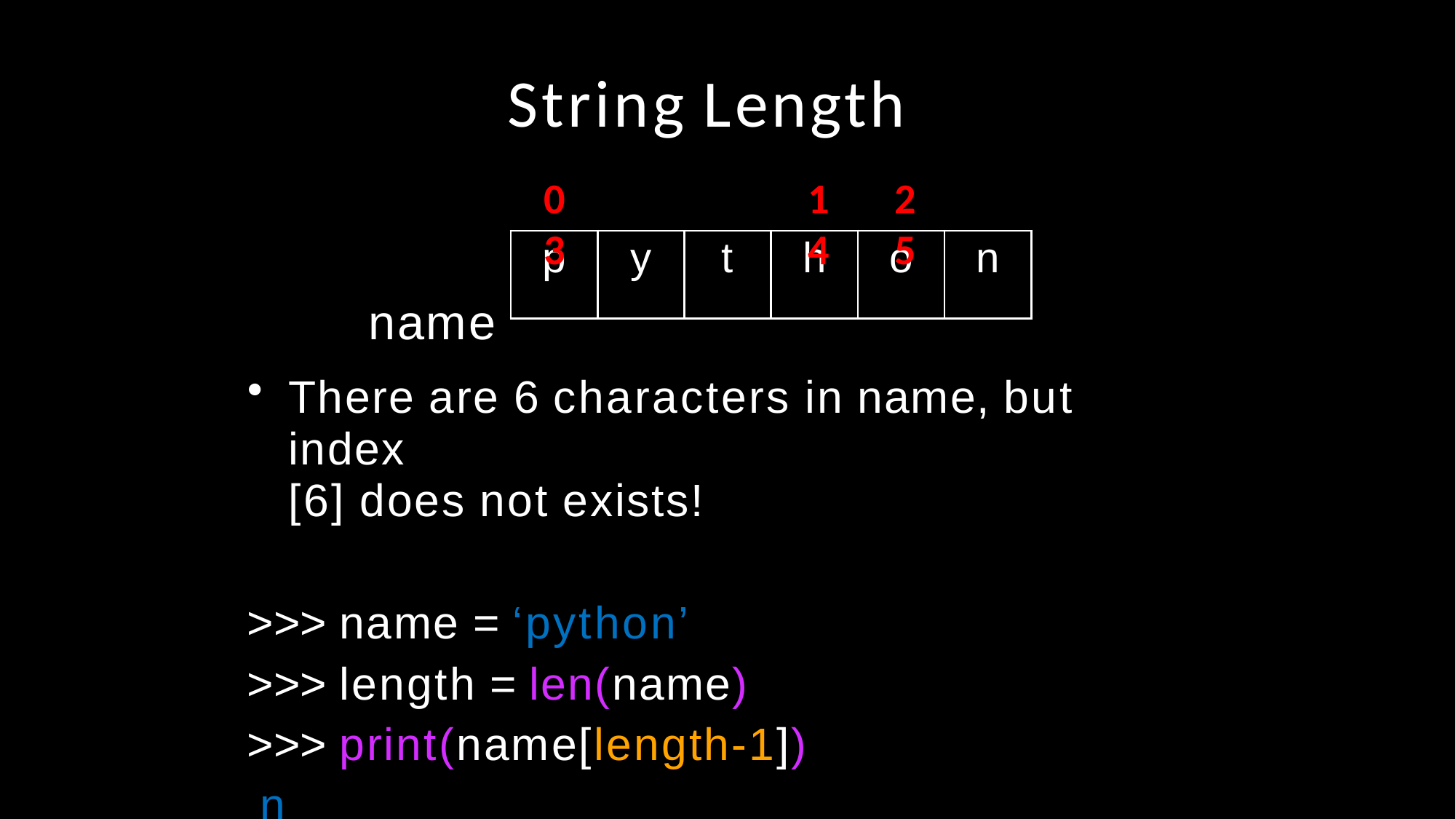

# String Length
0	1	2	3	4	5
name
| p | y | t | h | o | n |
| --- | --- | --- | --- | --- | --- |
There are 6 characters in name, but index
[6] does not exists!

>>> name = ‘python’
>>> length = len(name)
>>> print(name[length-1])  n